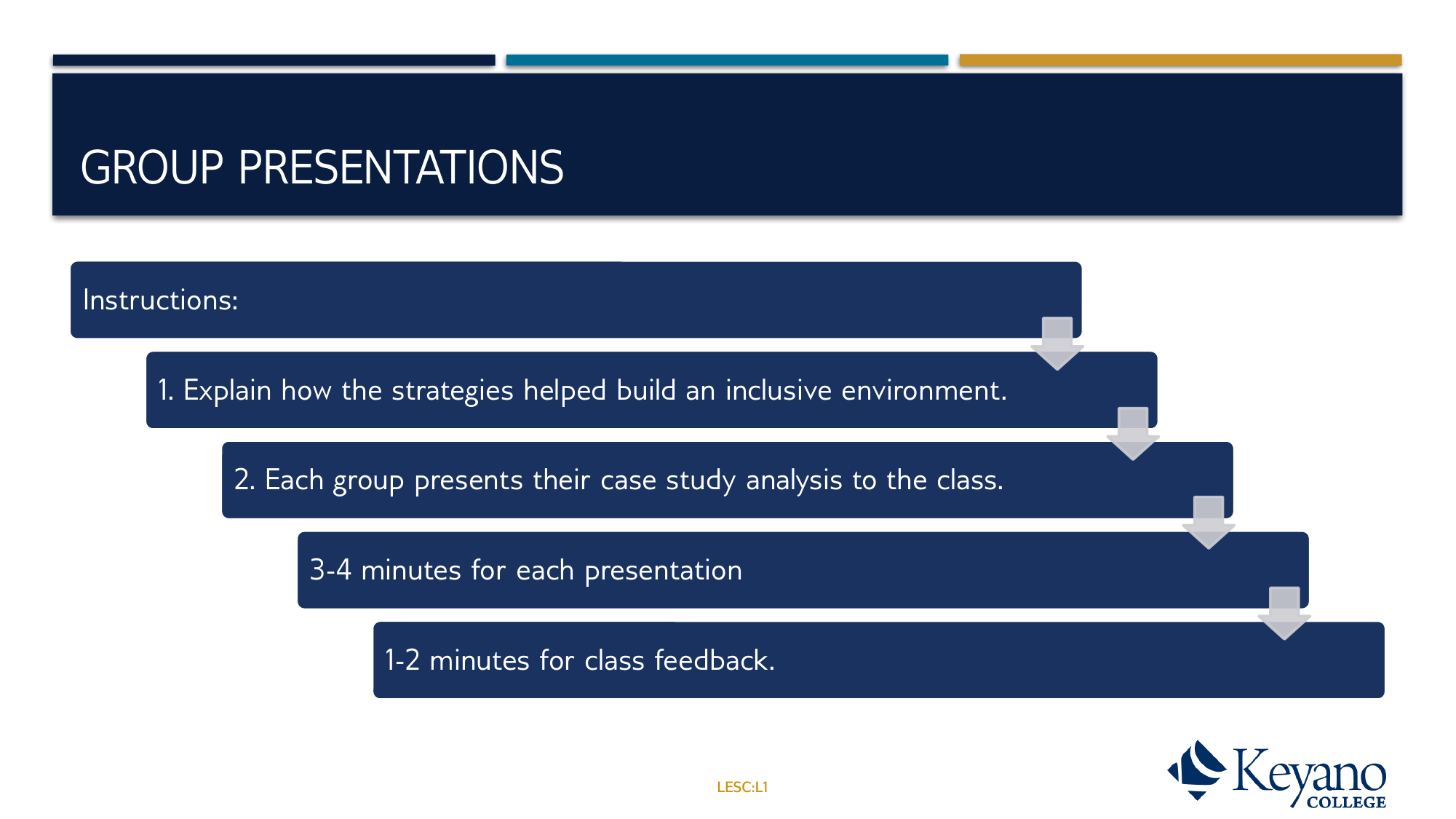

# Group Presentations
Instructions:
1. Explain how the strategies helped build an inclusive environment.
2. Each group presents their case study analysis to the class.
3-4 minutes for each presentation
1-2 minutes for class feedback.

LESC:L1